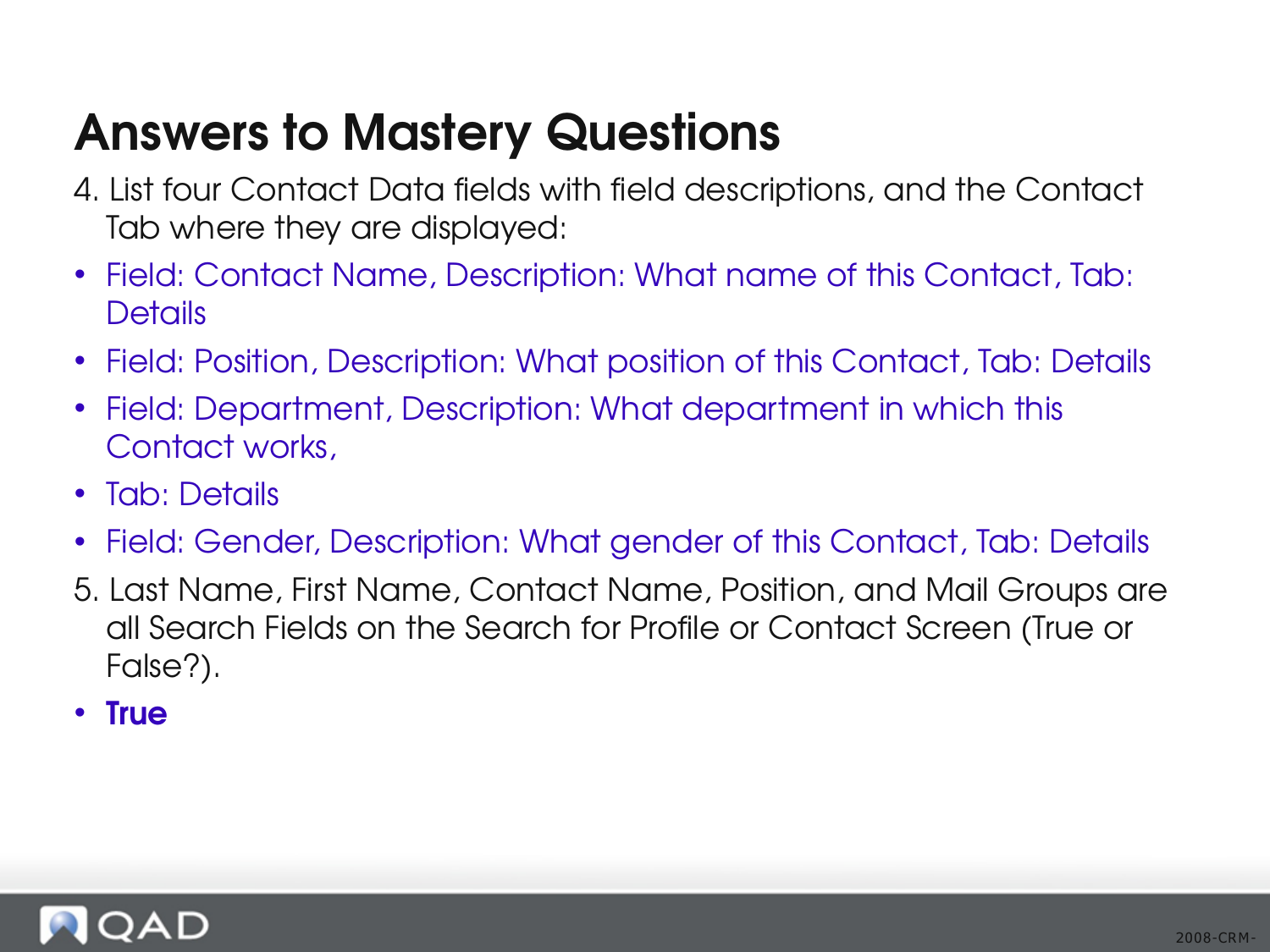

Answers to Mastery Questions
4. List four Contact Data fields with field descriptions, and the Contact Tab where they are displayed:
Field: Contact Name, Description: What name of this Contact, Tab: Details
Field: Position, Description: What position of this Contact, Tab: Details
Field: Department, Description: What department in which this Contact works,
Tab: Details
Field: Gender, Description: What gender of this Contact, Tab: Details
5. Last Name, First Name, Contact Name, Position, and Mail Groups are all Search Fields on the Search for Profile or Contact Screen (True or False?).
True
2008-CRM-